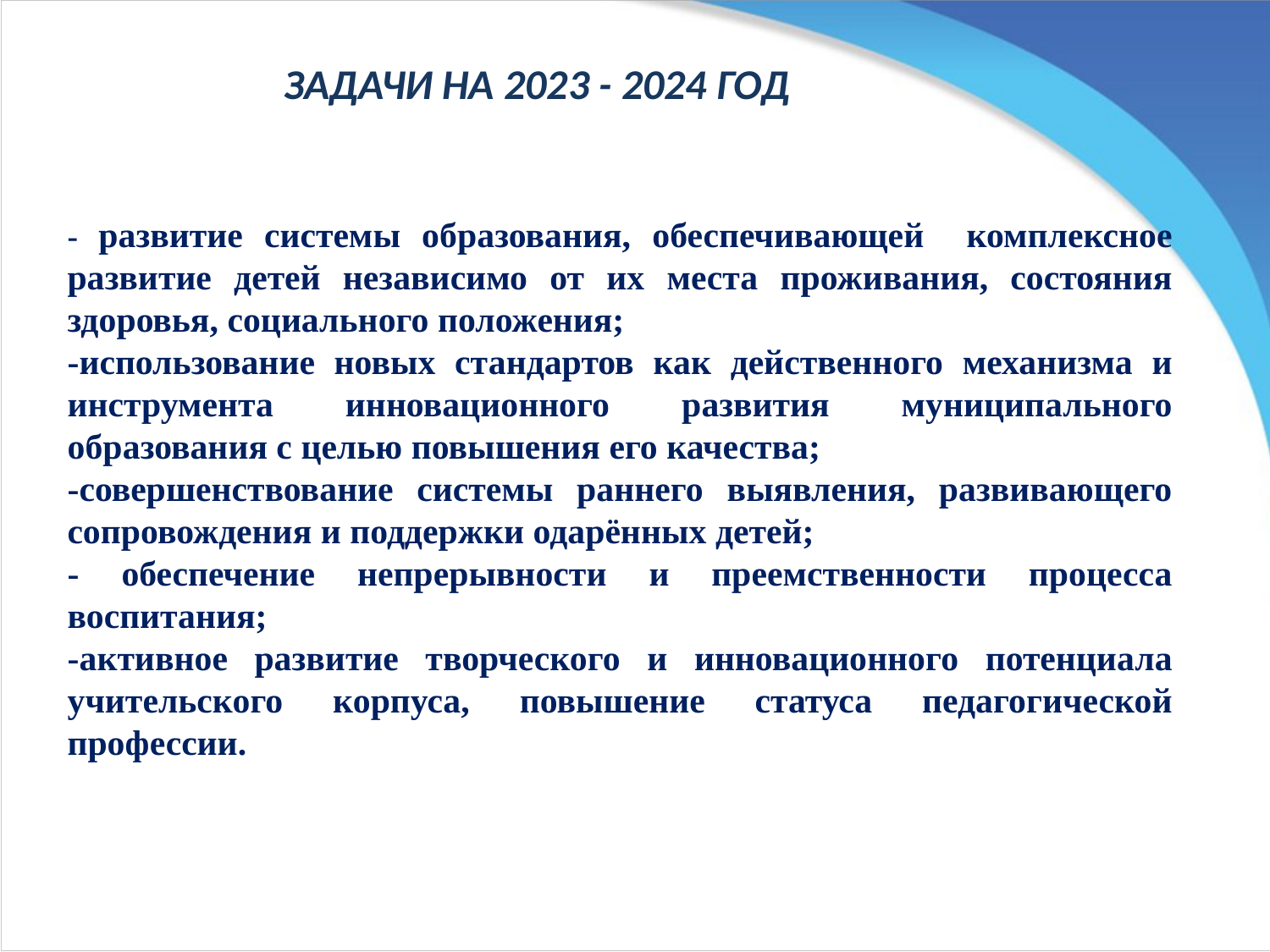

Задачи на 2023 - 2024 год
- развитие системы образования, обеспечивающей  комплексное развитие детей независимо от их места проживания, состояния здоровья, социального положения;
-использование новых стандартов как действенного механизма и инструмента инновационного развития муниципального образования с целью повышения его качества;
-совершенствование системы раннего выявления, развивающего сопровождения и поддержки одарённых детей;
- обеспечение непрерывности и преемственности процесса воспитания;
-активное развитие творческого и инновационного потенциала учительского корпуса, повышение статуса педагогической профессии.